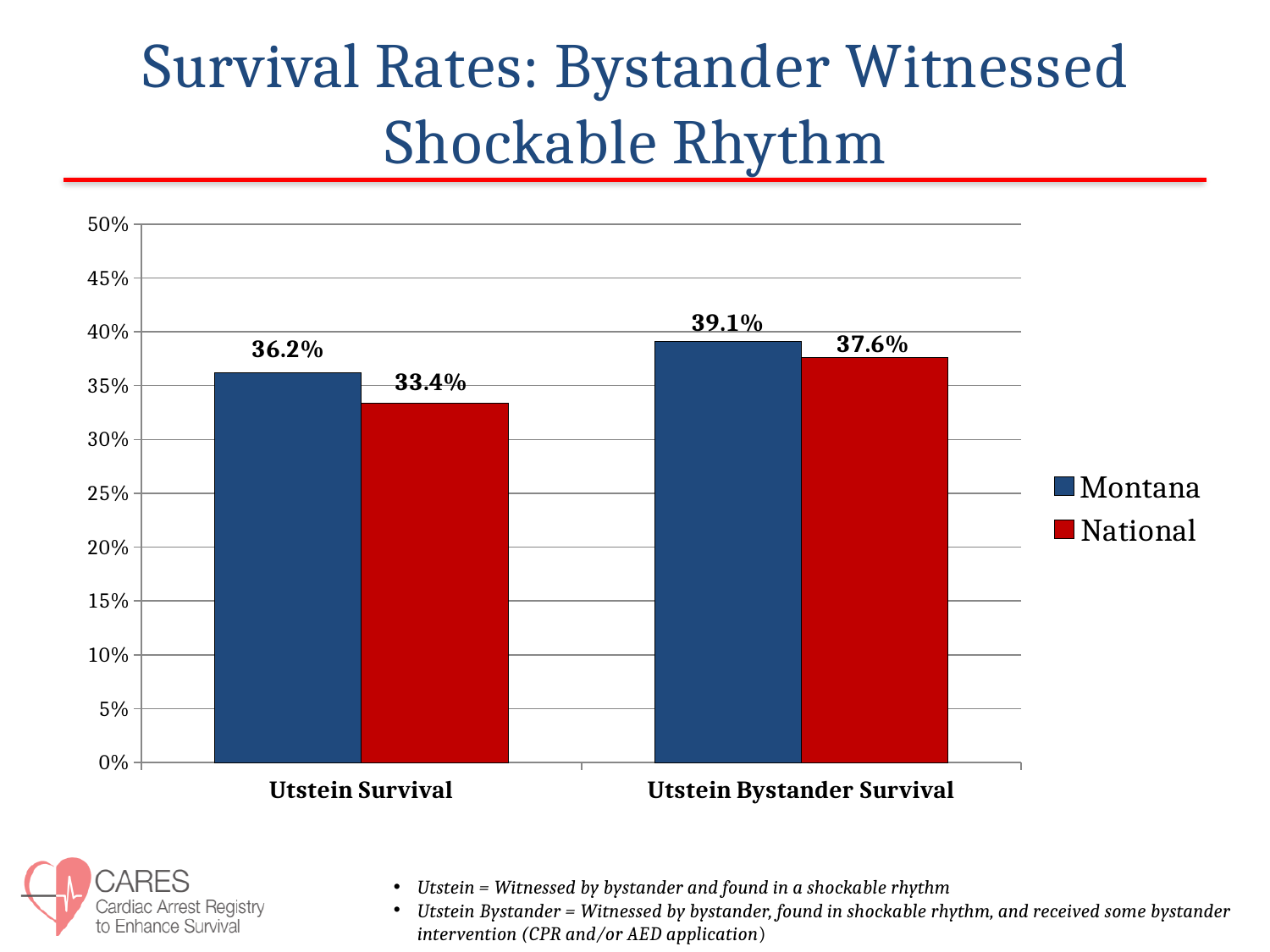

# Survival Rates: Bystander Witnessed Shockable Rhythm

### Chart

| Category | Montana | National |
|---|---|---|
| Utstein Survival | 0.362 | 0.334 |
| Utstein Bystander Survival | 0.391 | 0.376 |
Utstein = Witnessed by bystander and found in a shockable rhythm
Utstein Bystander = Witnessed by bystander, found in shockable rhythm, and received some bystander intervention (CPR and/or AED application)